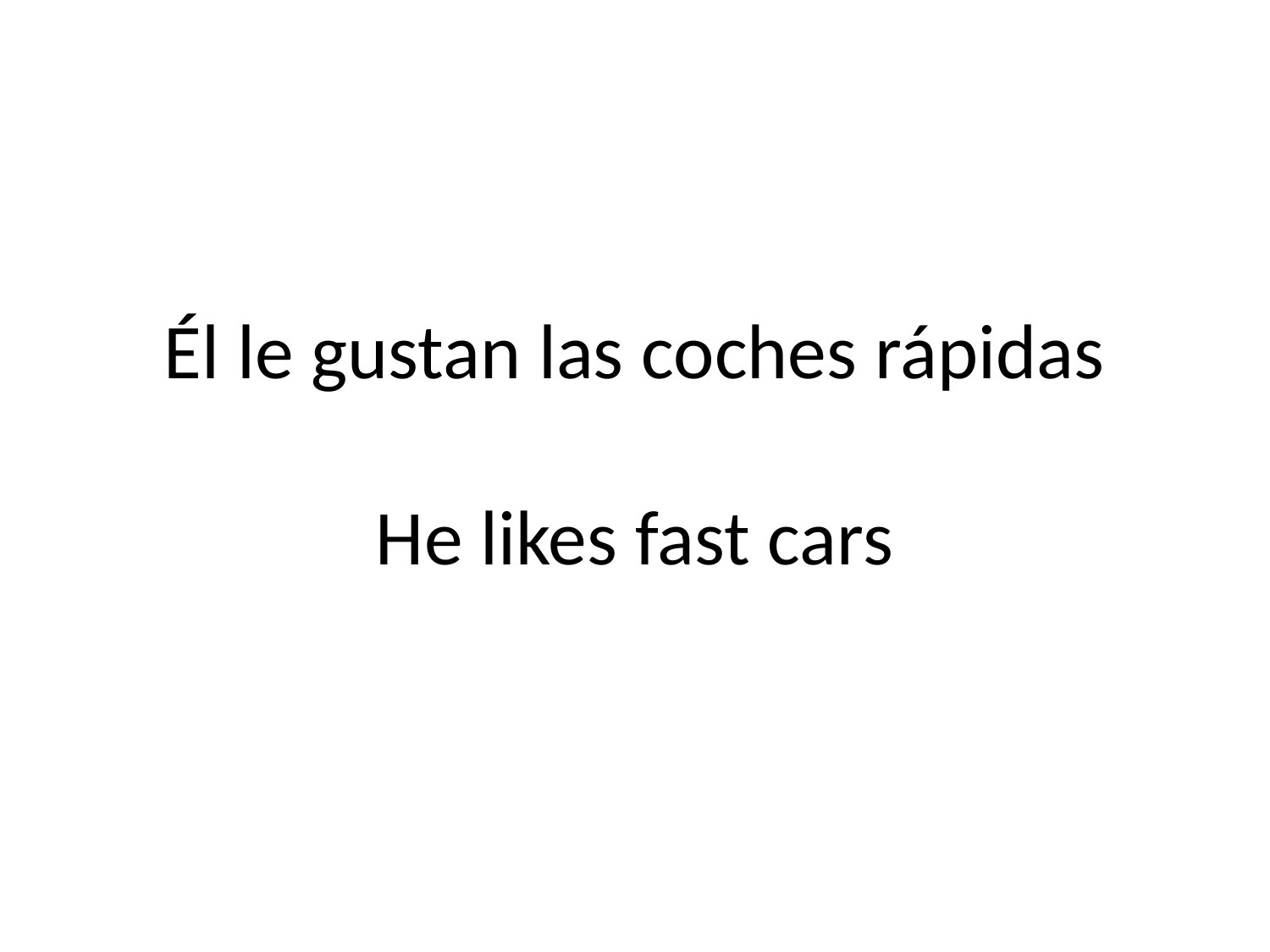

# Él le gustan las coches rápidas He likes fast cars